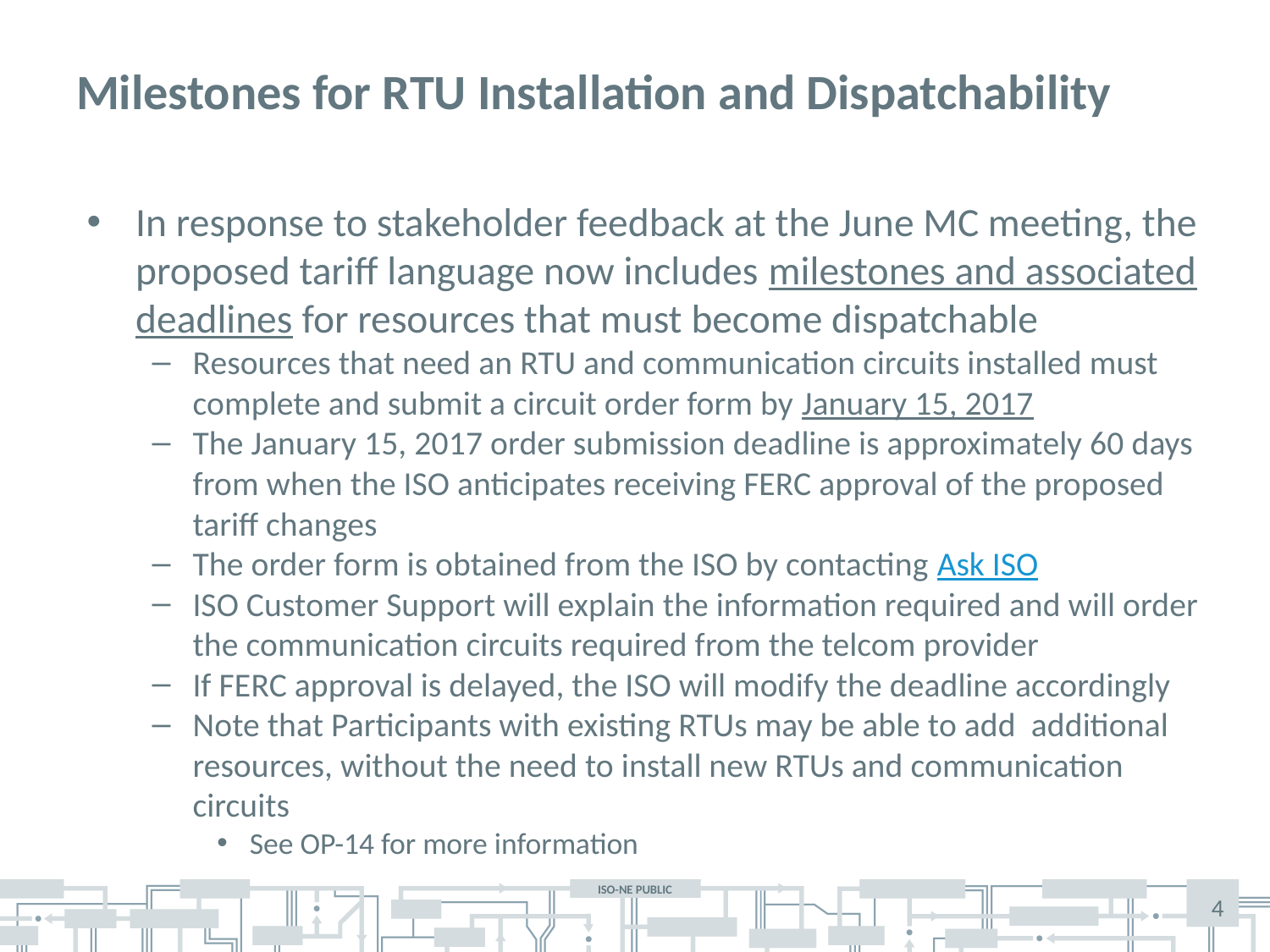

# Milestones for RTU Installation and Dispatchability
In response to stakeholder feedback at the June MC meeting, the proposed tariff language now includes milestones and associated deadlines for resources that must become dispatchable
Resources that need an RTU and communication circuits installed must complete and submit a circuit order form by January 15, 2017
The January 15, 2017 order submission deadline is approximately 60 days from when the ISO anticipates receiving FERC approval of the proposed tariff changes
The order form is obtained from the ISO by contacting Ask ISO
ISO Customer Support will explain the information required and will order the communication circuits required from the telcom provider
If FERC approval is delayed, the ISO will modify the deadline accordingly
Note that Participants with existing RTUs may be able to add  additional resources, without the need to install new RTUs and communication circuits
See OP-14 for more information

4